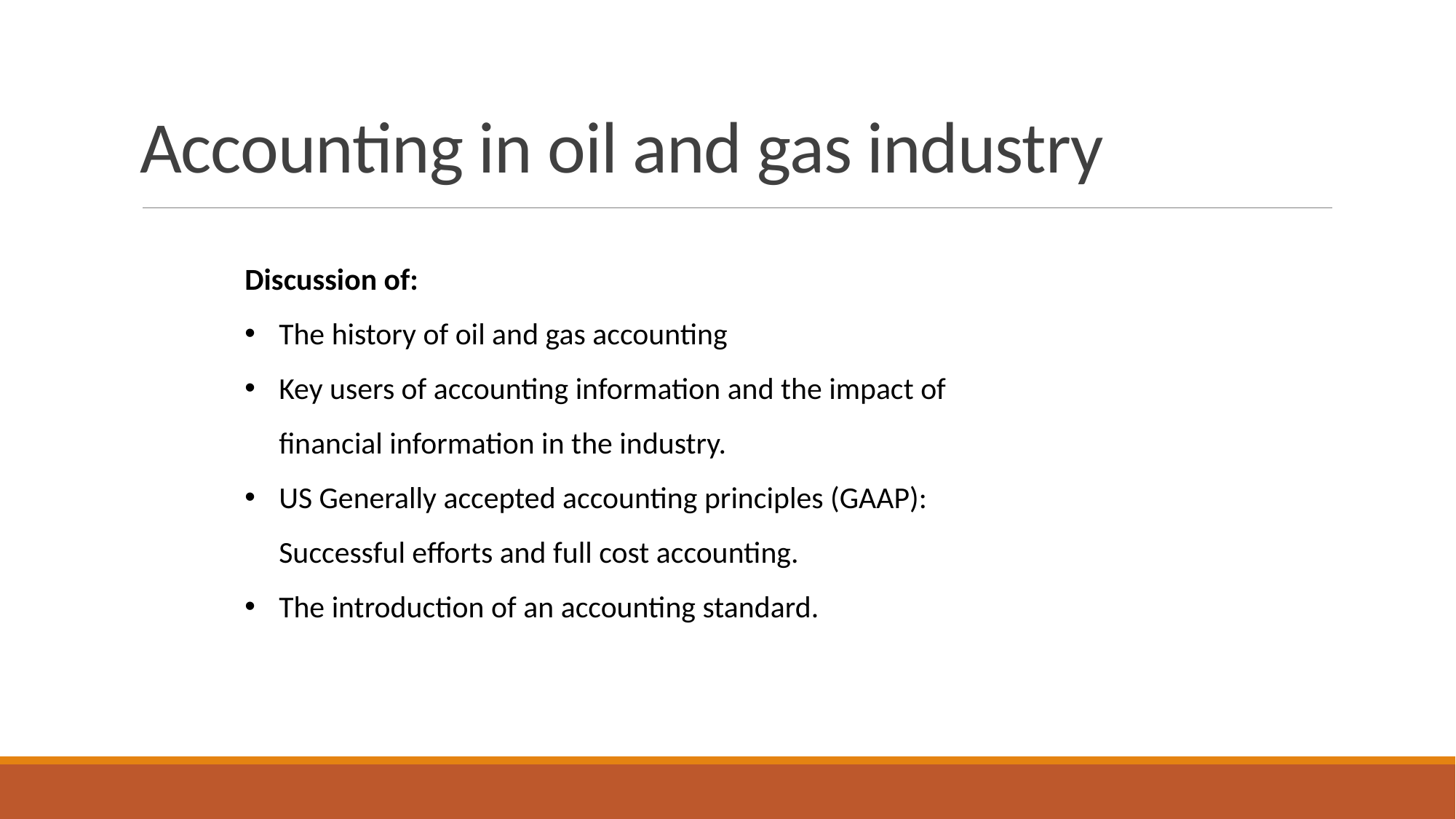

# Accounting in oil and gas industry
Discussion of:
The history of oil and gas accounting
Key users of accounting information and the impact of financial information in the industry.
US Generally accepted accounting principles (GAAP): Successful efforts and full cost accounting.
The introduction of an accounting standard.